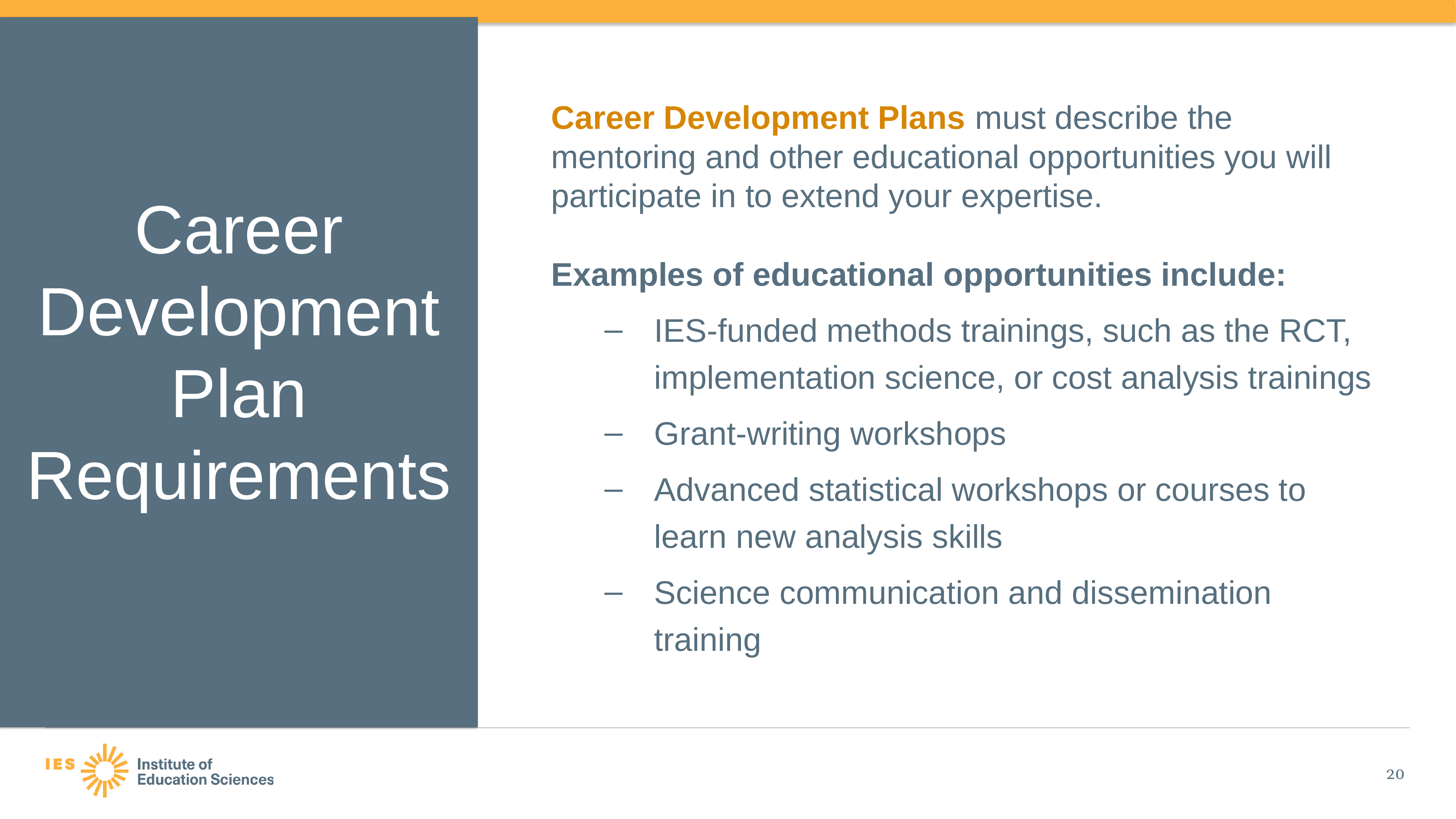

Career Development Plans must describe the mentoring and other educational opportunities you will participate in to extend your expertise.

Examples of educational opportunities include:
IES-funded methods trainings, such as the RCT, implementation science, or cost analysis trainings
Grant-writing workshops
Advanced statistical workshops or courses to learn new analysis skills
Science communication and dissemination training

# Career Development Plan Requirements
20